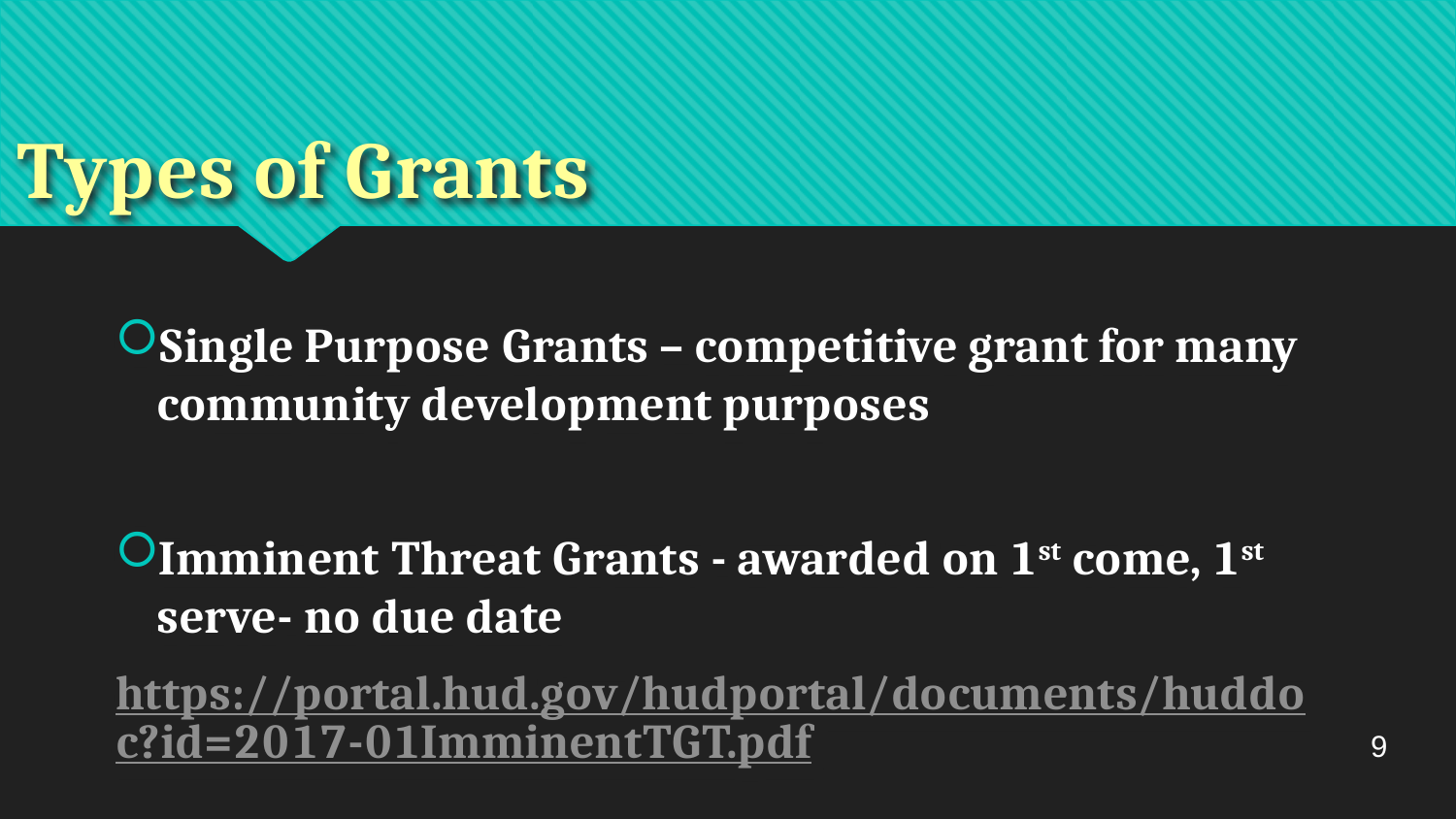

# Types of Grants
Single Purpose Grants – competitive grant for many community development purposes

Imminent Threat Grants - awarded on 1st come, 1st serve- no due date
https://portal.hud.gov/hudportal/documents/huddoc?id=2017-01ImminentTGT.pdf

9